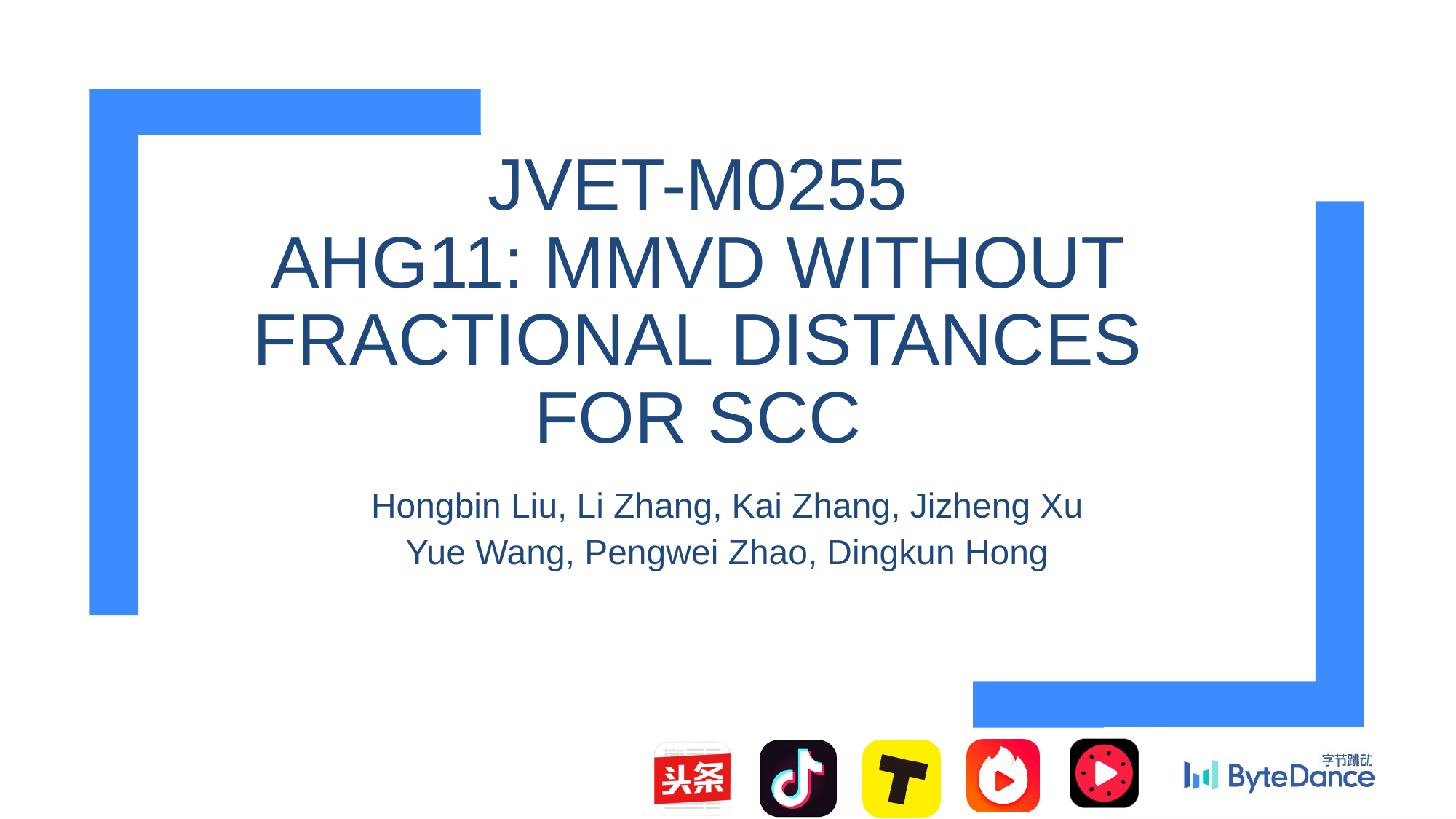

# JVET-M0255 AHG11: MMVD without Fractional Distances for SCC
Hongbin Liu, Li Zhang, Kai Zhang, Jizheng Xu
Yue Wang, Pengwei Zhao, Dingkun Hong